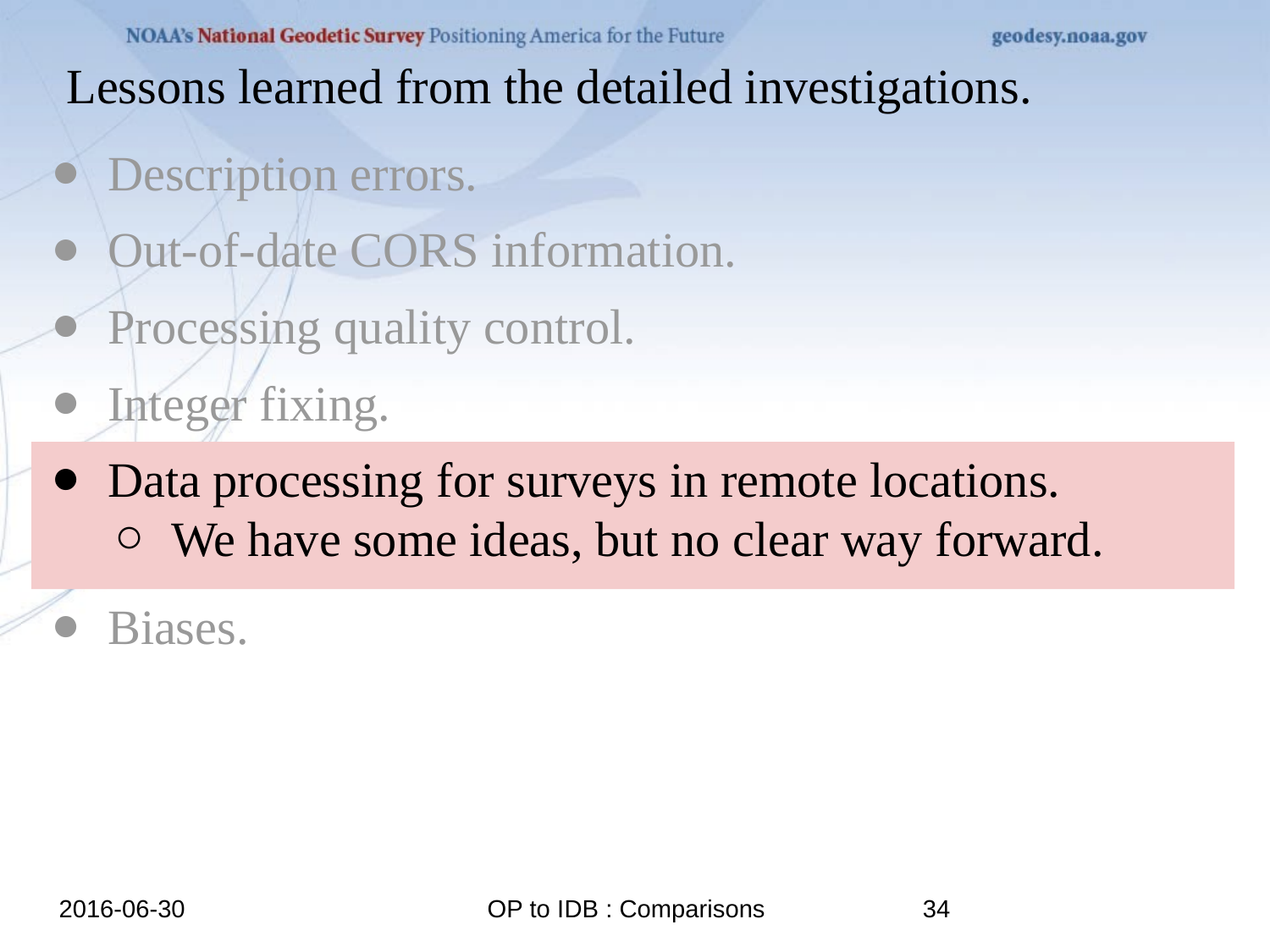

Lessons learned from the detailed investigations.
Description errors.
Out-of-date CORS information.
Processing quality control.
Integer fixing.
Data processing for surveys in remote locations.
We have some ideas, but no clear way forward.
Biases.
2016-06-30
OP to IDB : Comparisons
34